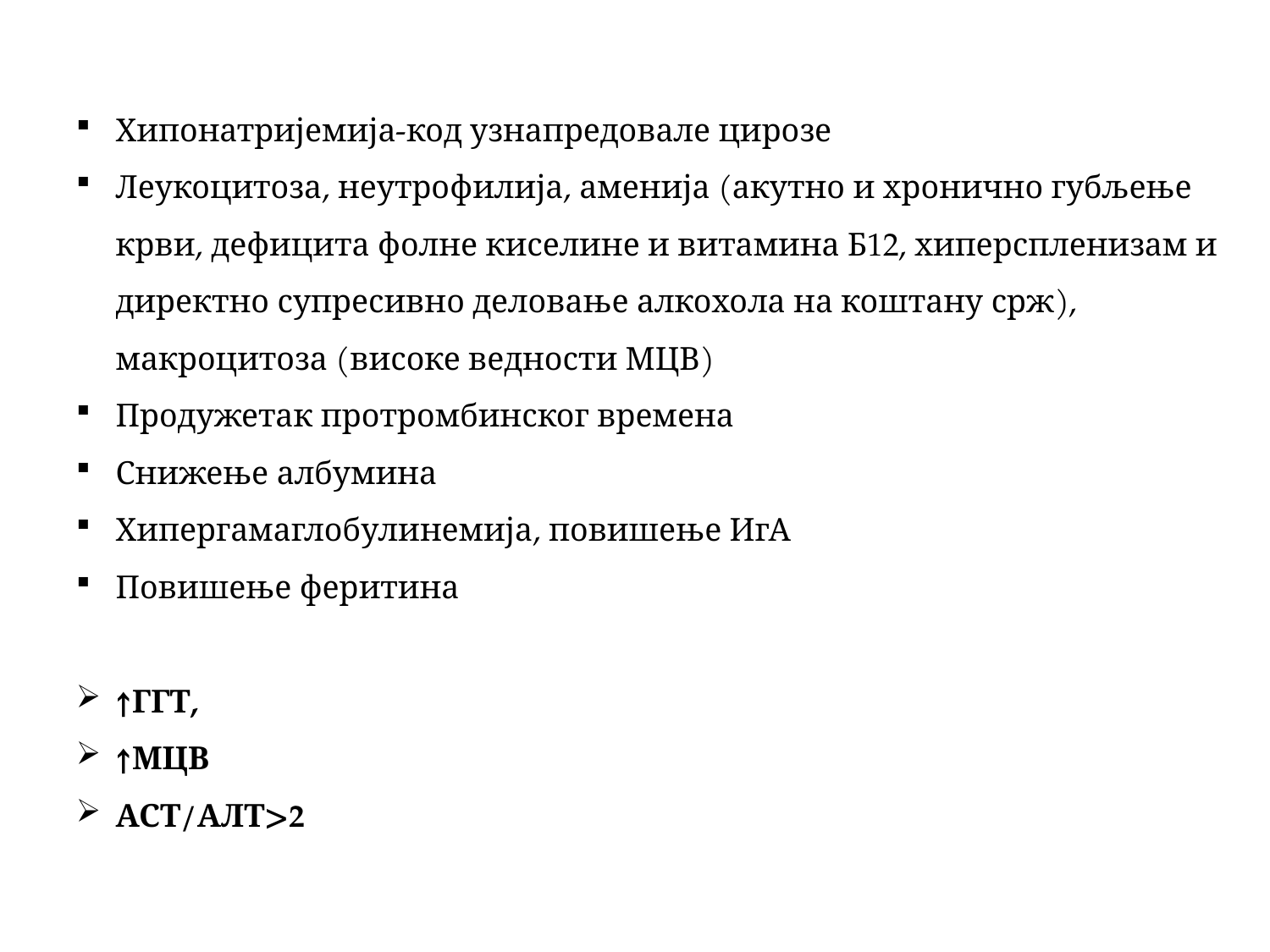

Хипонатријемија-код узнапредовале цирозе
Леукоцитоза, неутрофилија, аменија (акутно и хронично губљење крви, дефицита фолне киселине и витамина Б12, хиперспленизам и директно супресивно деловање алкохола на коштану срж), макроцитоза (високе ведности МЦВ)
Продужетак протромбинског времена
Снижење албумина
Хипергамаглобулинемија, повишење ИгА
Повишење феритина

↑ГГТ,
↑МЦВ
АСТ/АЛТ>2